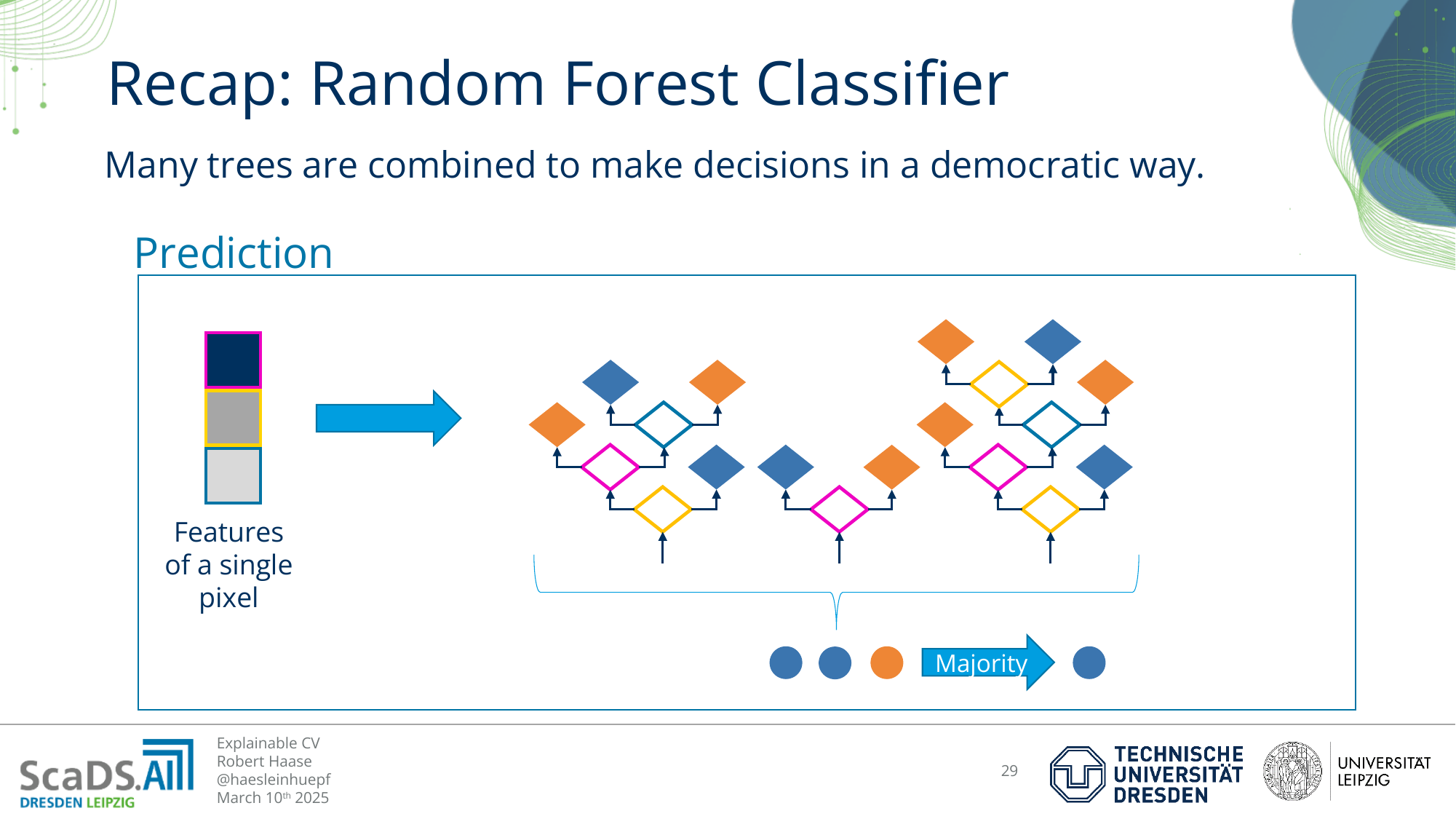

# Recap: Random Forest Classifier
Many trees are combined to make decisions in a democratic way.
Prediction

Features of a single pixel
Majority